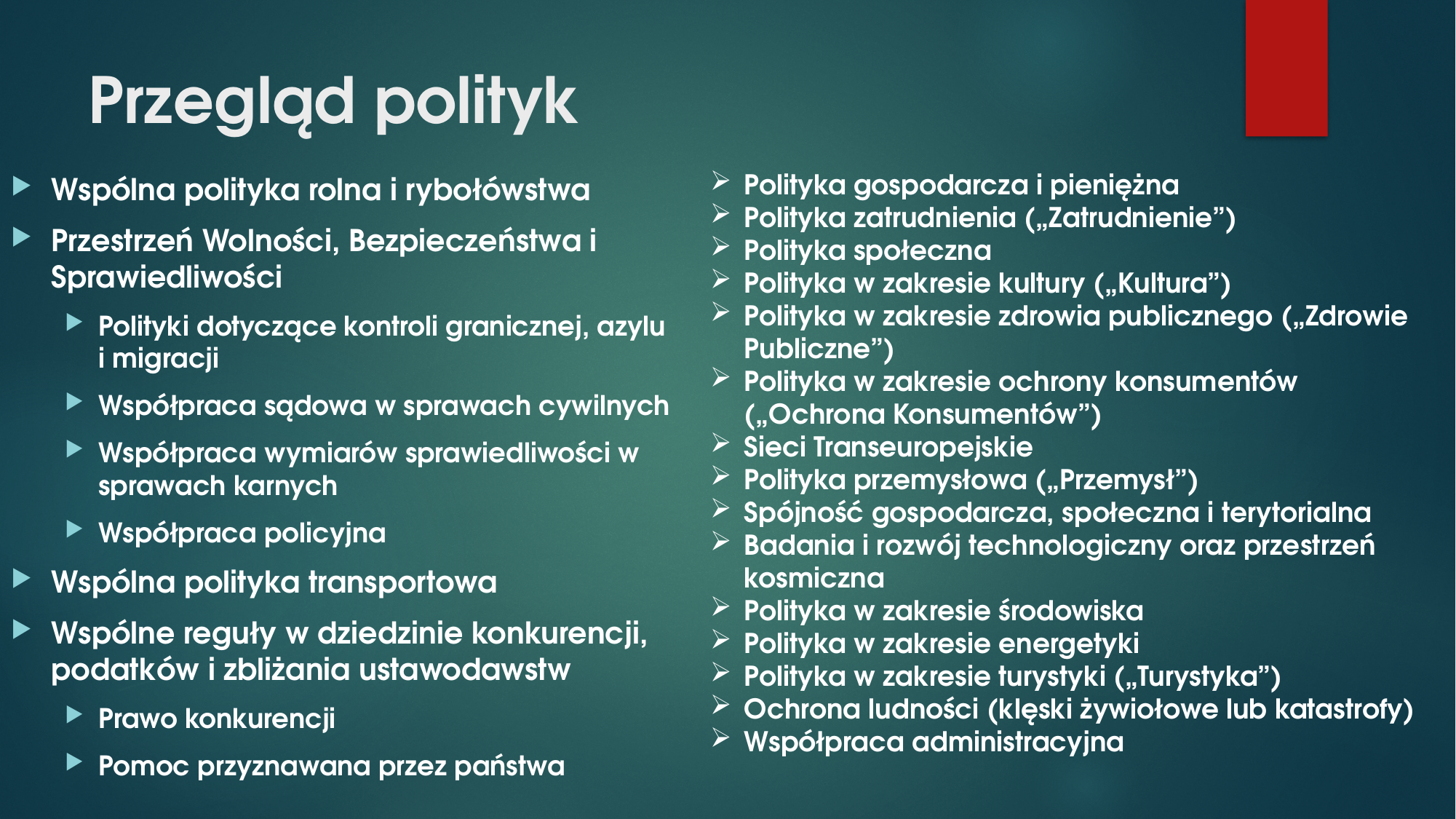

# Przegląd polityk
Polityka gospodarcza i pieniężna
Polityka zatrudnienia („Zatrudnienie”)
Polityka społeczna
Polityka w zakresie kultury („Kultura”)
Polityka w zakresie zdrowia publicznego („Zdrowie Publiczne”)
Polityka w zakresie ochrony konsumentów („Ochrona Konsumentów”)
Sieci Transeuropejskie
Polityka przemysłowa („Przemysł”)
Spójność gospodarcza, społeczna i terytorialna
Badania i rozwój technologiczny oraz przestrzeń kosmiczna
Polityka w zakresie środowiska
Polityka w zakresie energetyki
Polityka w zakresie turystyki („Turystyka”)
Ochrona ludności (klęski żywiołowe lub katastrofy)
Współpraca administracyjna

Wspólna polityka rolna i rybołówstwa
Przestrzeń Wolności, Bezpieczeństwa i Sprawiedliwości
Polityki dotyczące kontroli granicznej, azylu i migracji
Współpraca sądowa w sprawach cywilnych
Współpraca wymiarów sprawiedliwości w sprawach karnych
Współpraca policyjna
Wspólna polityka transportowa
Wspólne reguły w dziedzinie konkurencji, podatków i zbliżania ustawodawstw
Prawo konkurencji
Pomoc przyznawana przez państwa